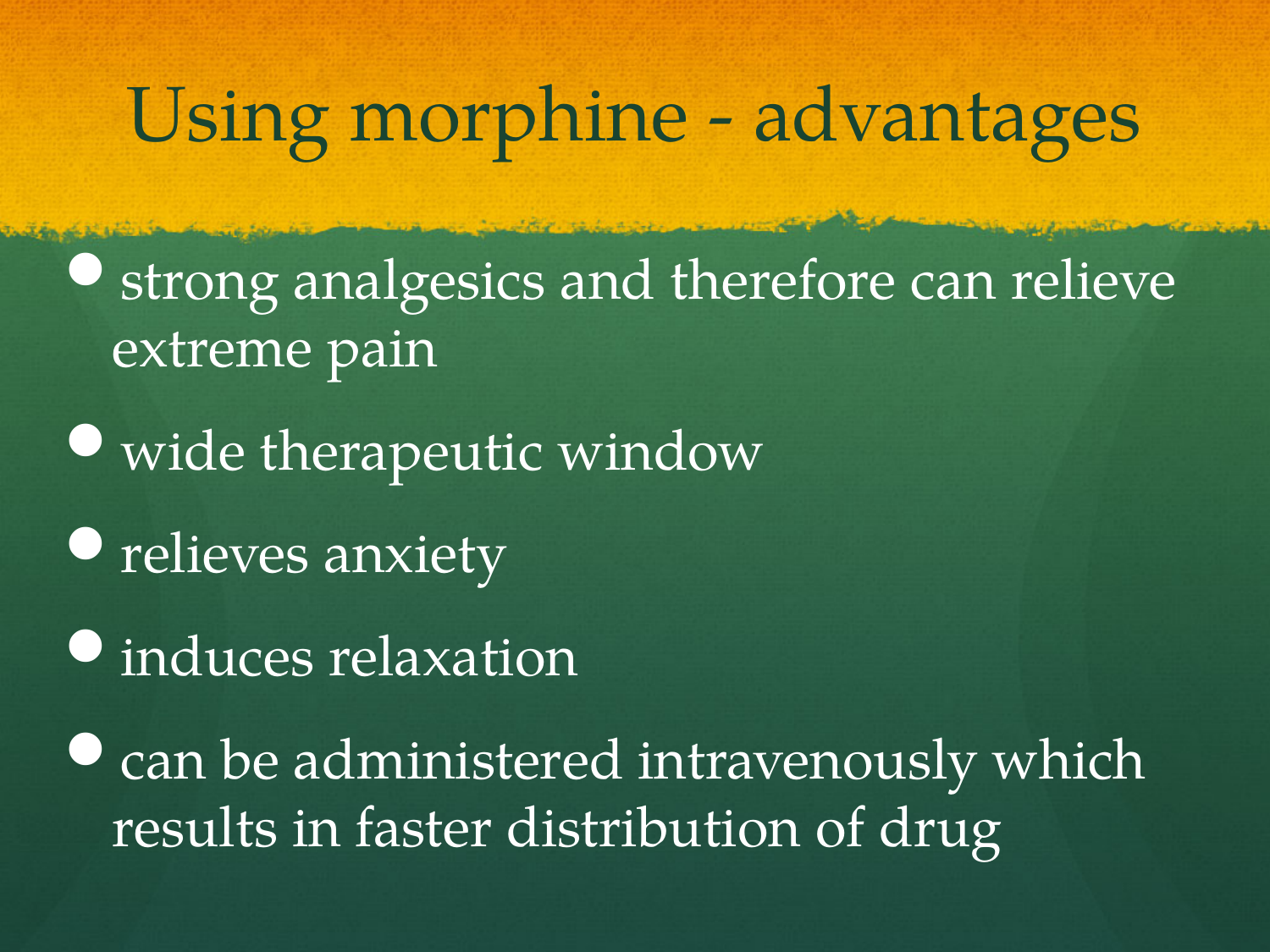

# Using morphine - advantages
strong analgesics and therefore can relieve extreme pain
wide therapeutic window
relieves anxiety
induces relaxation
can be administered intravenously which results in faster distribution of drug